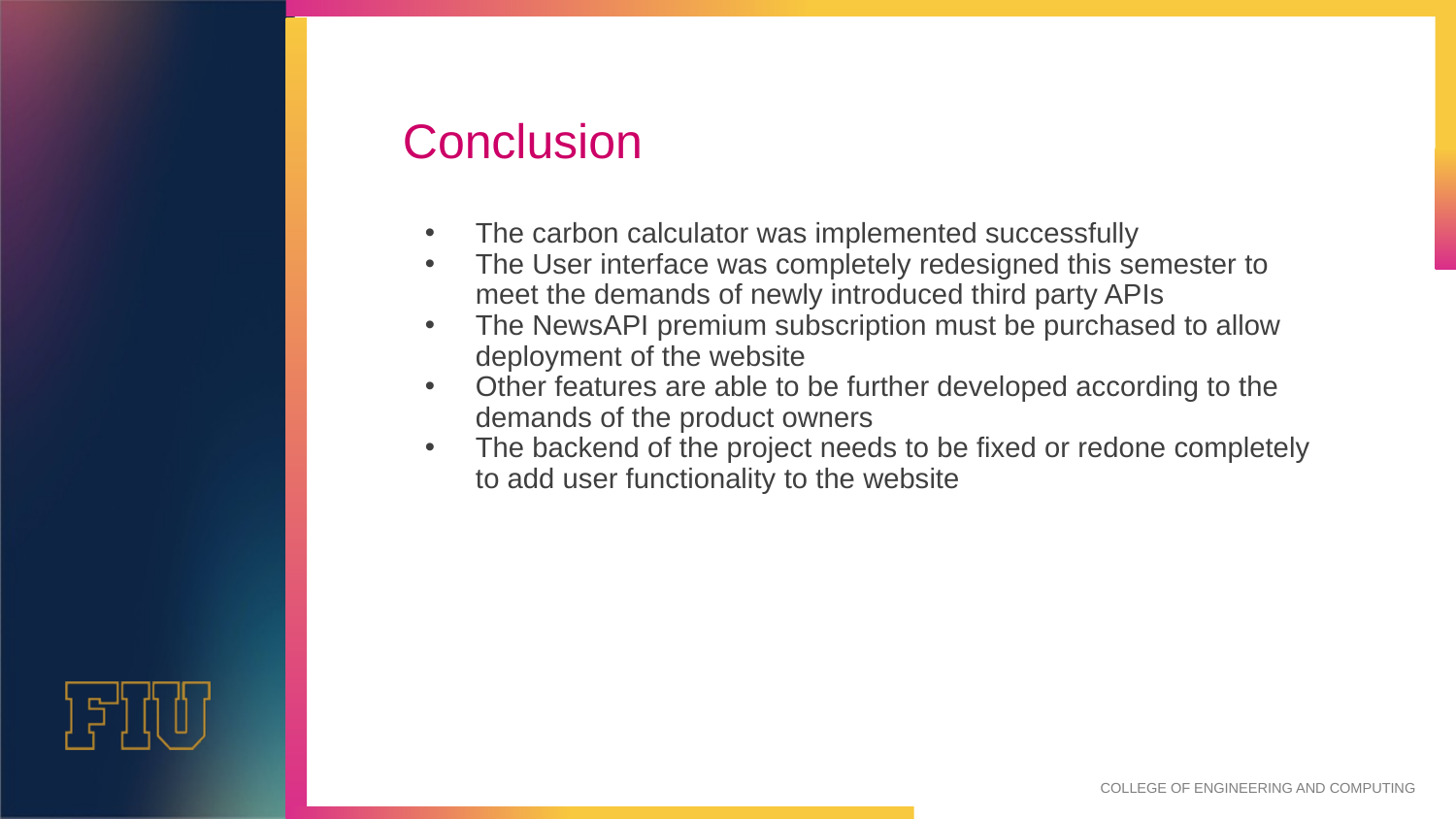

# Conclusion
The carbon calculator was implemented successfully
The User interface was completely redesigned this semester to meet the demands of newly introduced third party APIs
The NewsAPI premium subscription must be purchased to allow deployment of the website
Other features are able to be further developed according to the demands of the product owners
The backend of the project needs to be fixed or redone completely to add user functionality to the website